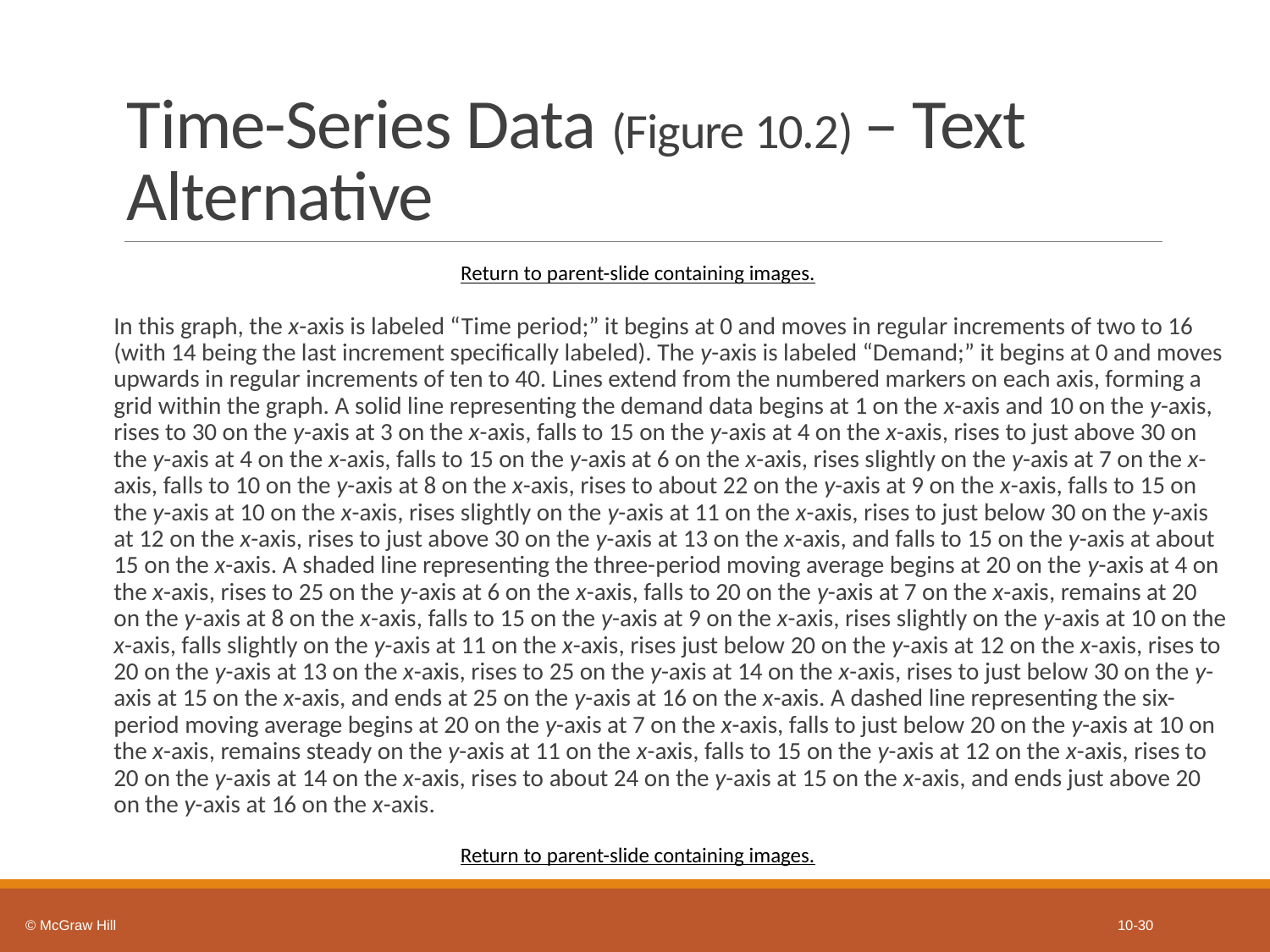

# Time-Series Data (Figure 10.2) – Text Alternative
Return to parent-slide containing images.
In this graph, the x-axis is labeled “Time period;” it begins at 0 and moves in regular increments of two to 16 (with 14 being the last increment specifically labeled). The y-axis is labeled “Demand;” it begins at 0 and moves upwards in regular increments of ten to 40. Lines extend from the numbered markers on each axis, forming a grid within the graph. A solid line representing the demand data begins at 1 on the x-axis and 10 on the y-axis, rises to 30 on the y-axis at 3 on the x-axis, falls to 15 on the y-axis at 4 on the x-axis, rises to just above 30 on the y-axis at 4 on the x-axis, falls to 15 on the y-axis at 6 on the x-axis, rises slightly on the y-axis at 7 on the x-axis, falls to 10 on the y-axis at 8 on the x-axis, rises to about 22 on the y-axis at 9 on the x-axis, falls to 15 on the y-axis at 10 on the x-axis, rises slightly on the y-axis at 11 on the x-axis, rises to just below 30 on the y-axis at 12 on the x-axis, rises to just above 30 on the y-axis at 13 on the x-axis, and falls to 15 on the y-axis at about 15 on the x-axis. A shaded line representing the three-period moving average begins at 20 on the y-axis at 4 on the x-axis, rises to 25 on the y-axis at 6 on the x-axis, falls to 20 on the y-axis at 7 on the x-axis, remains at 20 on the y-axis at 8 on the x-axis, falls to 15 on the y-axis at 9 on the x-axis, rises slightly on the y-axis at 10 on the x-axis, falls slightly on the y-axis at 11 on the x-axis, rises just below 20 on the y-axis at 12 on the x-axis, rises to 20 on the y-axis at 13 on the x-axis, rises to 25 on the y-axis at 14 on the x-axis, rises to just below 30 on the y-axis at 15 on the x-axis, and ends at 25 on the y-axis at 16 on the x-axis. A dashed line representing the six-period moving average begins at 20 on the y-axis at 7 on the x-axis, falls to just below 20 on the y-axis at 10 on the x-axis, remains steady on the y-axis at 11 on the x-axis, falls to 15 on the y-axis at 12 on the x-axis, rises to 20 on the y-axis at 14 on the x-axis, rises to about 24 on the y-axis at 15 on the x-axis, and ends just above 20 on the y-axis at 16 on the x-axis.
Return to parent-slide containing images.